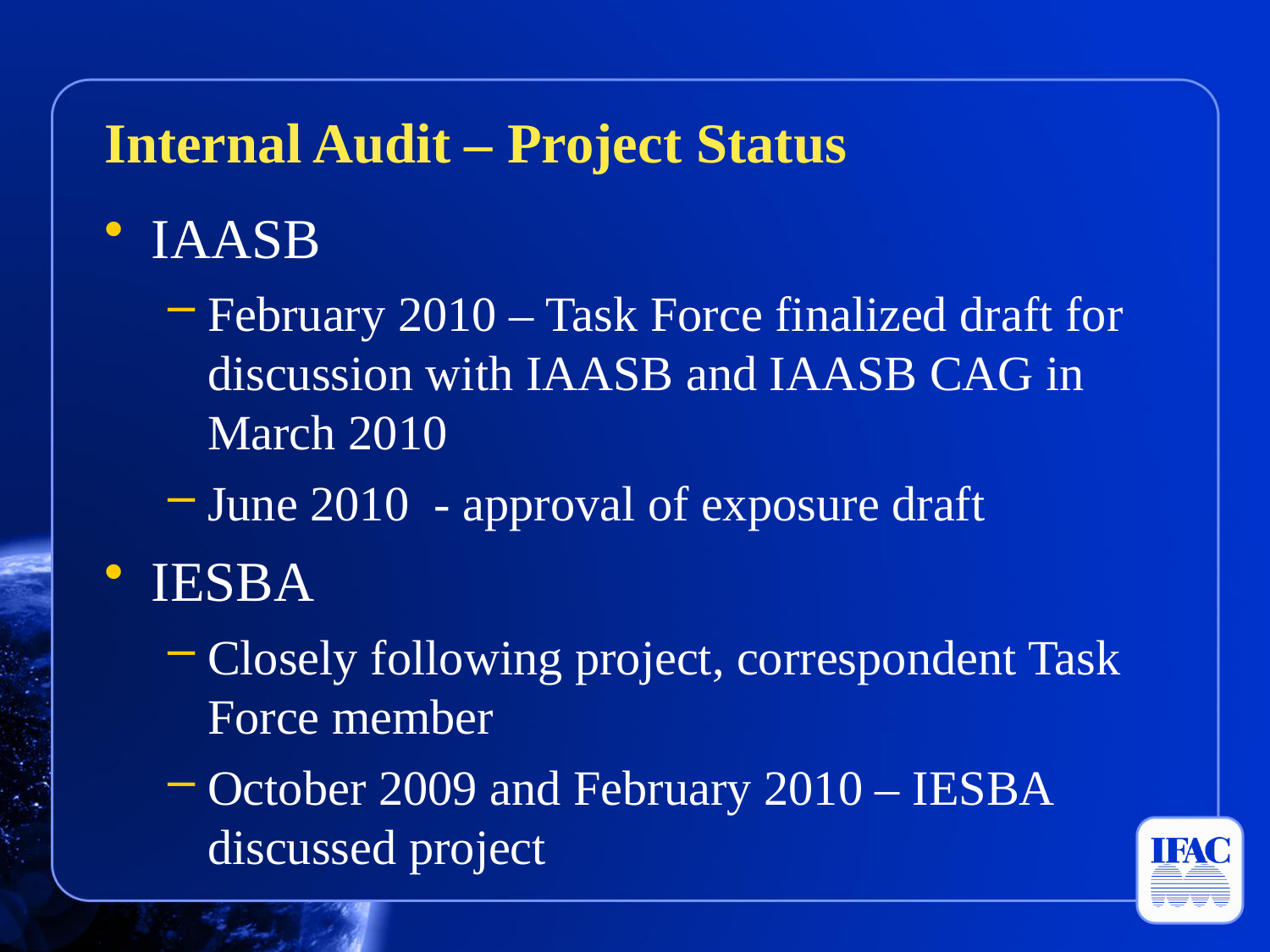

#
Internal Audit – Project Status
IAASB
February 2010 – Task Force finalized draft for discussion with IAASB and IAASB CAG in March 2010
June 2010  - approval of exposure draft
IESBA
Closely following project, correspondent Task Force member
October 2009 and February 2010 – IESBA discussed project